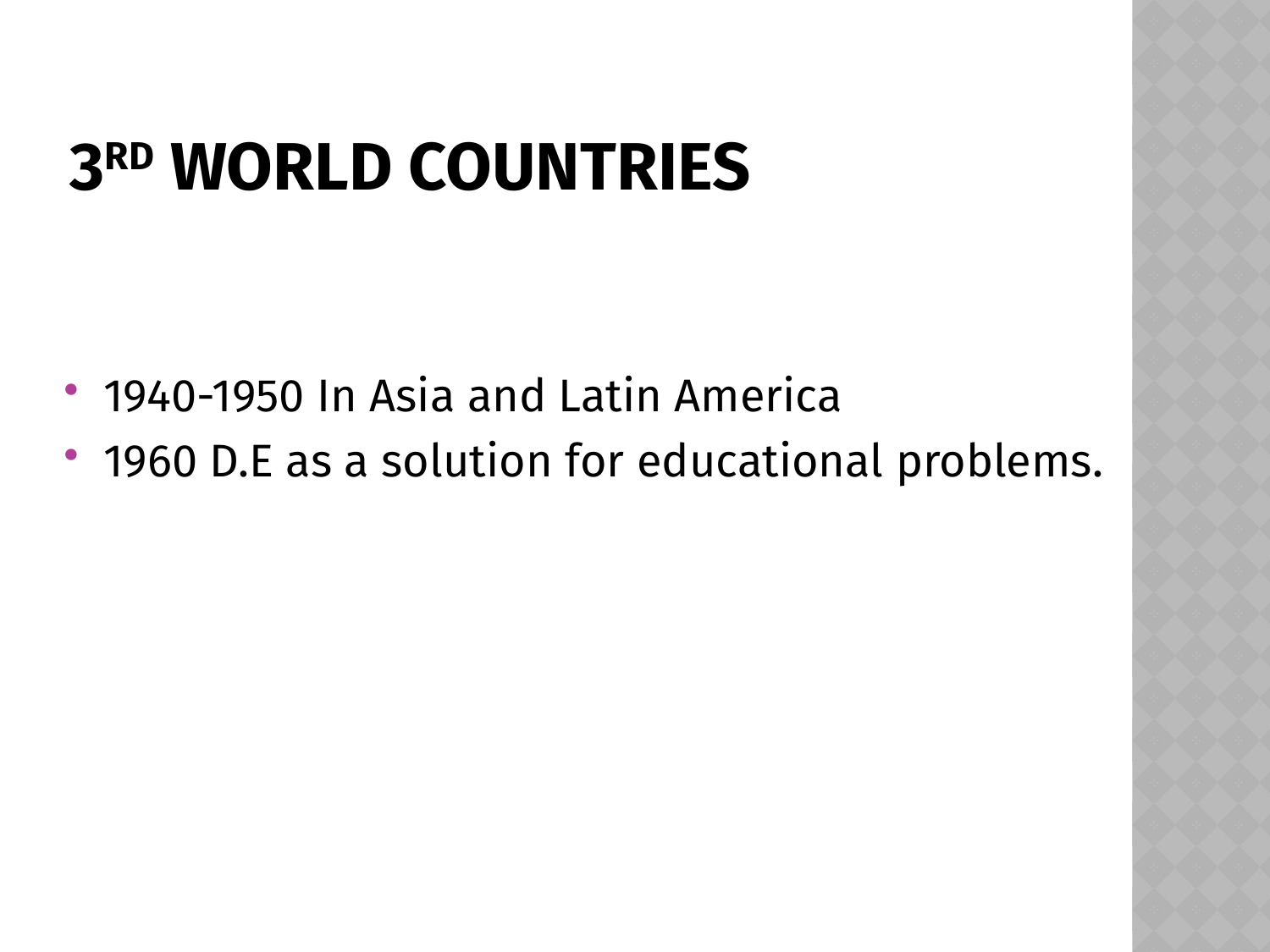

# 3rd World Countries
1940-1950 In Asia and Latin America
1960 D.E as a solution for educational problems.